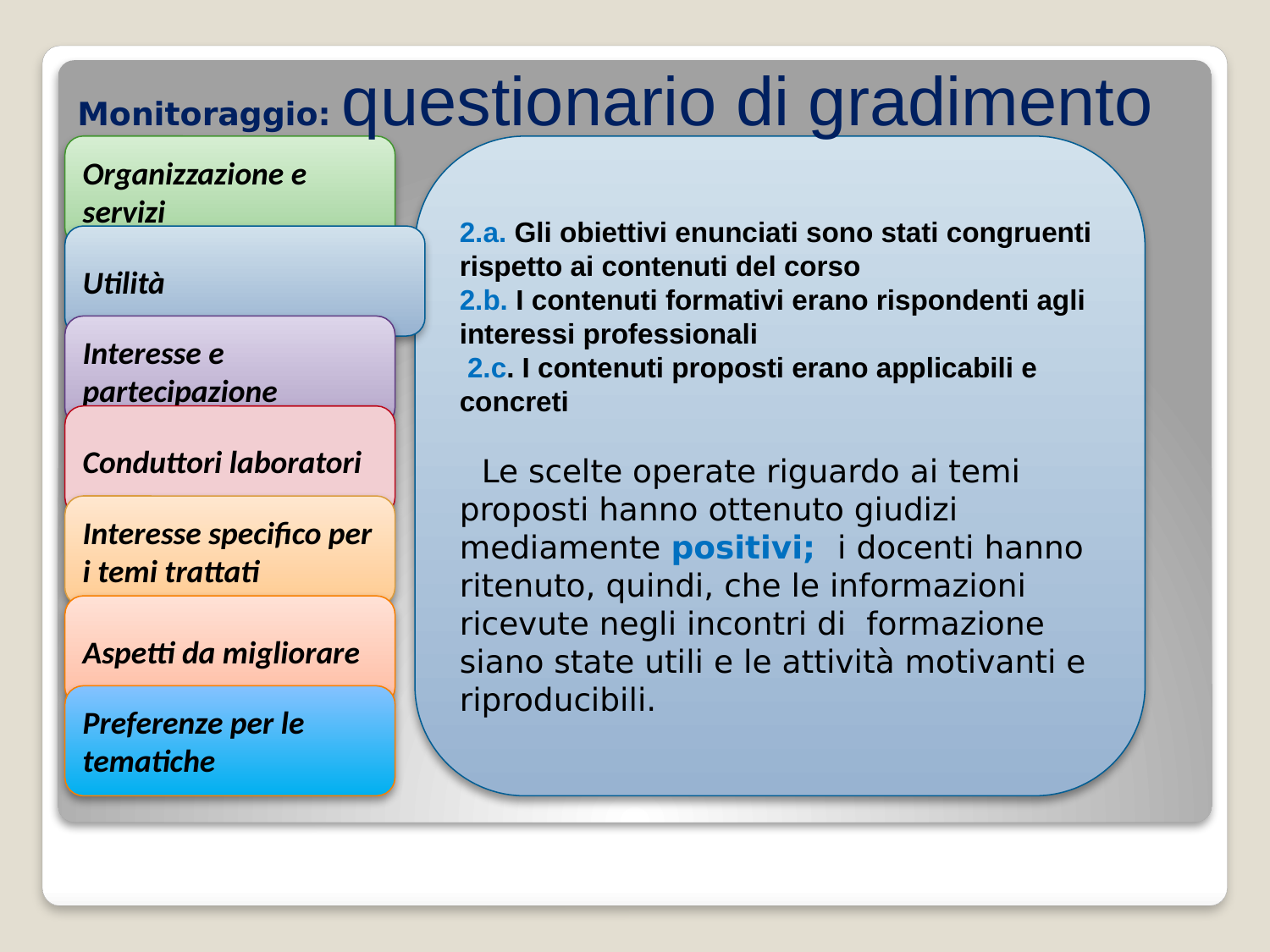

Monitoraggio: questionario di gradimento
Organizzazione e servizi
2.a. Gli obiettivi enunciati sono stati congruenti rispetto ai contenuti del corso
2.b. I contenuti formativi erano rispondenti agli interessi professionali
 2.c. I contenuti proposti erano applicabili e concreti

  Le scelte operate riguardo ai temi proposti hanno ottenuto giudizi mediamente positivi;  i docenti hanno ritenuto, quindi, che le informazioni ricevute negli incontri di  formazione siano state utili e le attività motivanti e riproducibili.
Utilità
Interesse e partecipazione
Conduttori laboratori
Interesse specifico per i temi trattati
Aspetti da migliorare
Preferenze per le tematiche